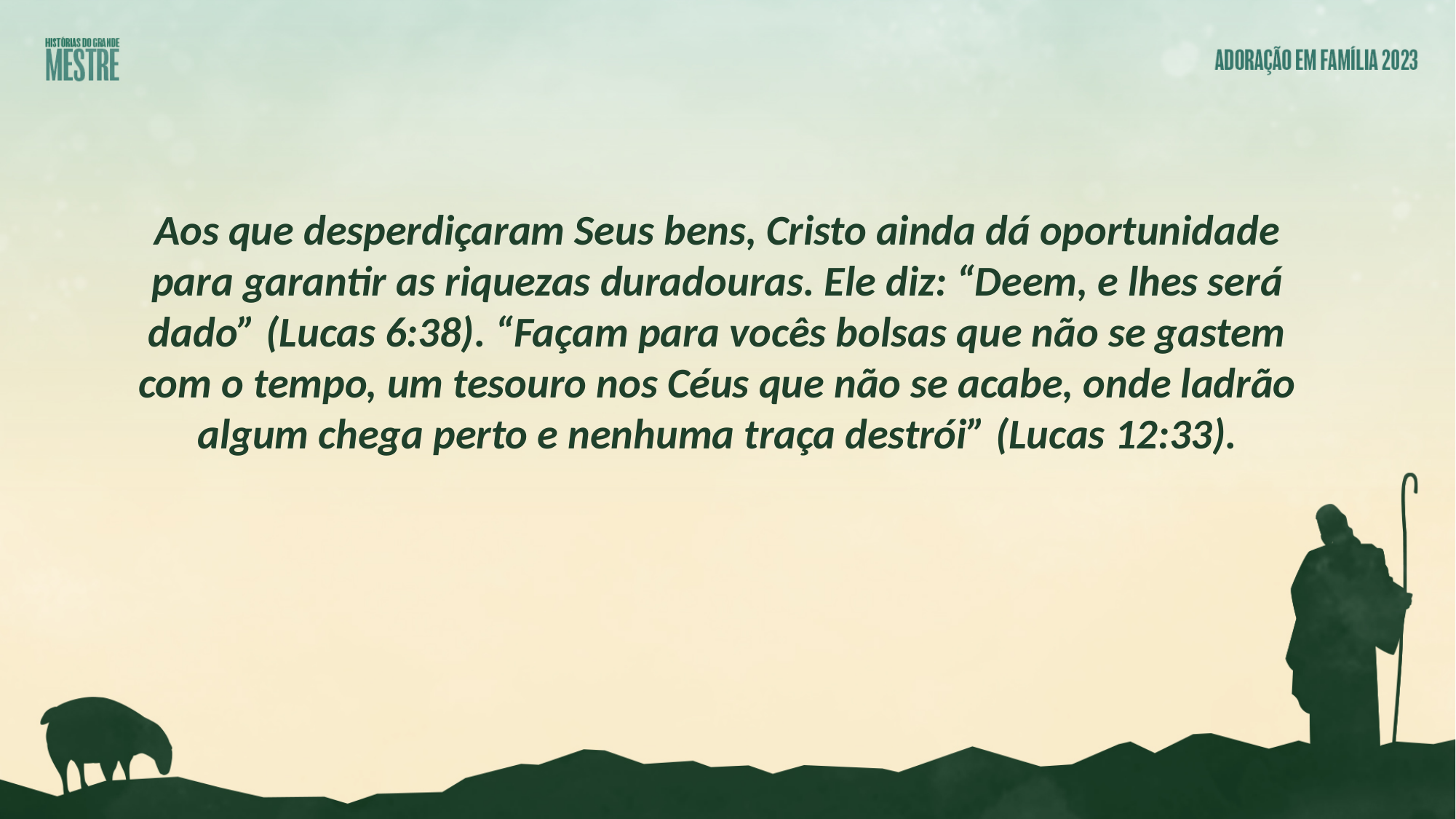

Aos que desperdiçaram Seus bens, Cristo ainda dá oportunidade para garantir as riquezas duradouras. Ele diz: “Deem, e lhes será dado” (Lucas 6:38). “Façam para vocês bolsas que não se gastem com o tempo, um tesouro nos Céus que não se acabe, onde ladrão algum chega perto e nenhuma traça destrói” (Lucas 12:33).